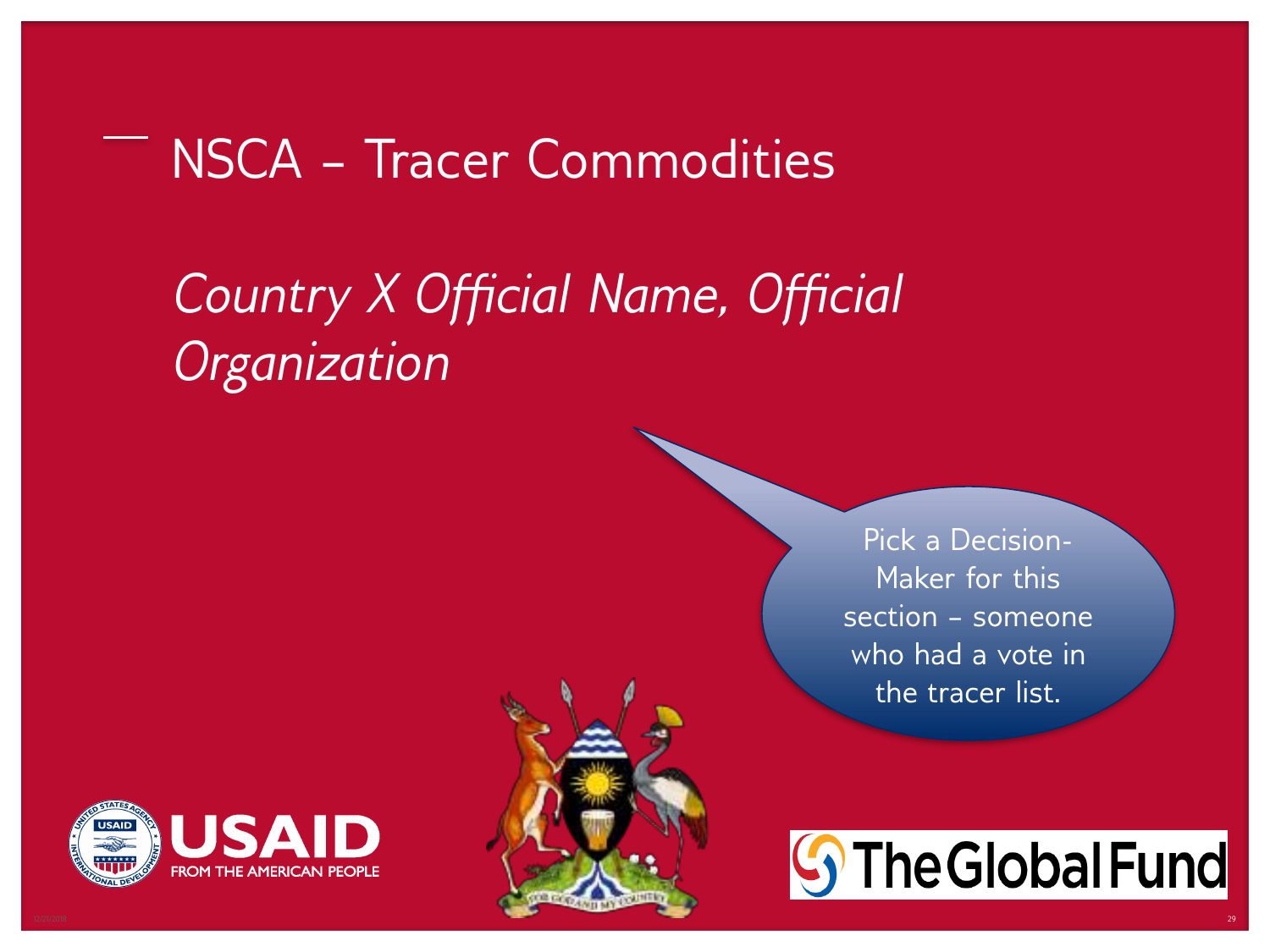

# NSCA – Tracer Commodities Country X Official Name, Official Organization
Pick a Decision-Maker for this section – someone who had a vote in the tracer list.
12/21/2018
29